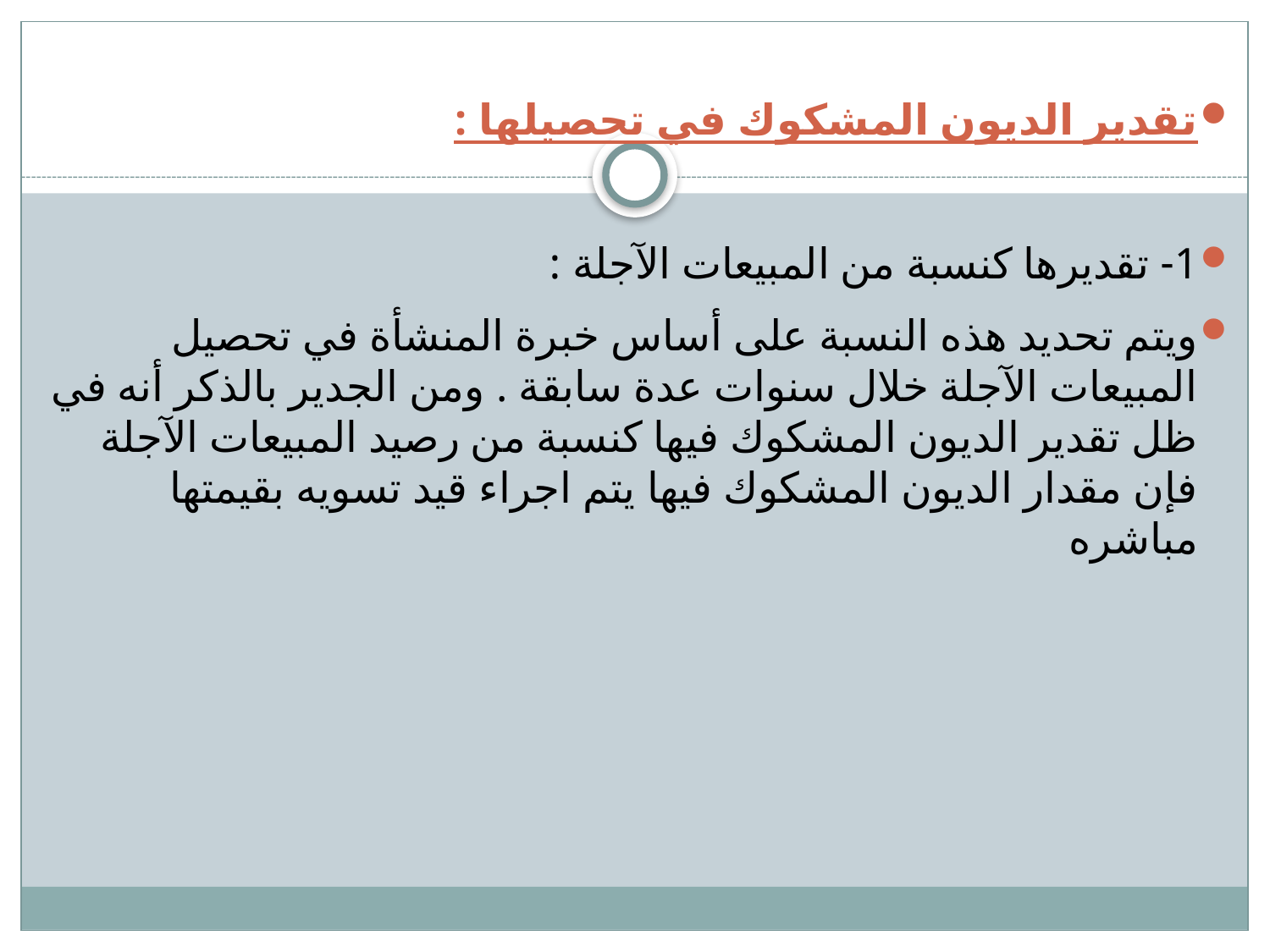

تقدير الديون المشكوك في تحصيلها :

1- تقديرها كنسبة من المبيعات الآجلة :
ويتم تحديد هذه النسبة على أساس خبرة المنشأة في تحصيل المبيعات الآجلة خلال سنوات عدة سابقة . ومن الجدير بالذكر أنه في ظل تقدير الديون المشكوك فيها كنسبة من رصيد المبيعات الآجلة فإن مقدار الديون المشكوك فيها يتم اجراء قيد تسويه بقيمتها مباشره